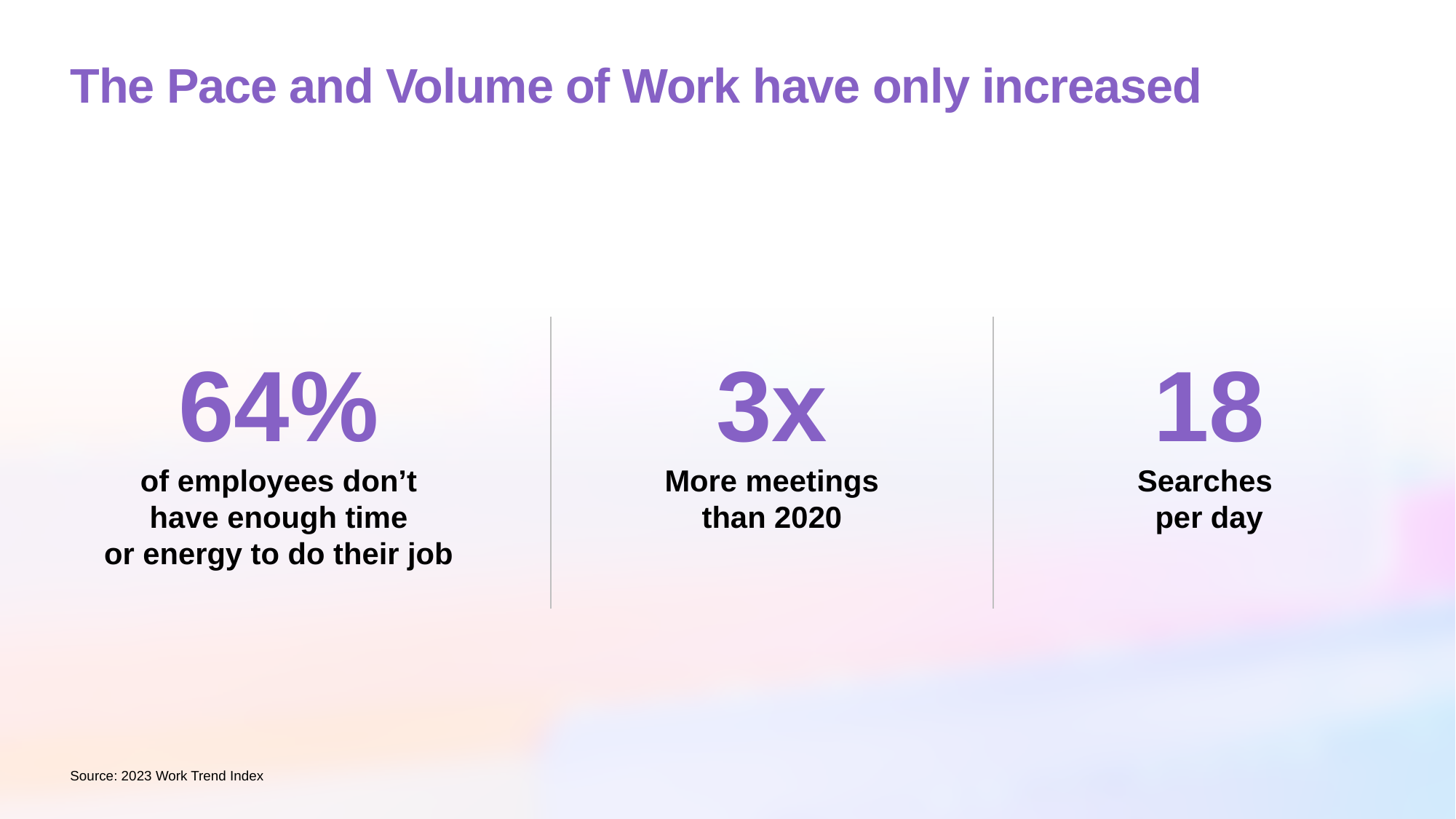

# The Pace and Volume of Work have only increased
64%
of employees don’t have enough time or energy to do their job
3x
More meetings than 2020
18
Searches
per day
Source: 2023 Work Trend Index